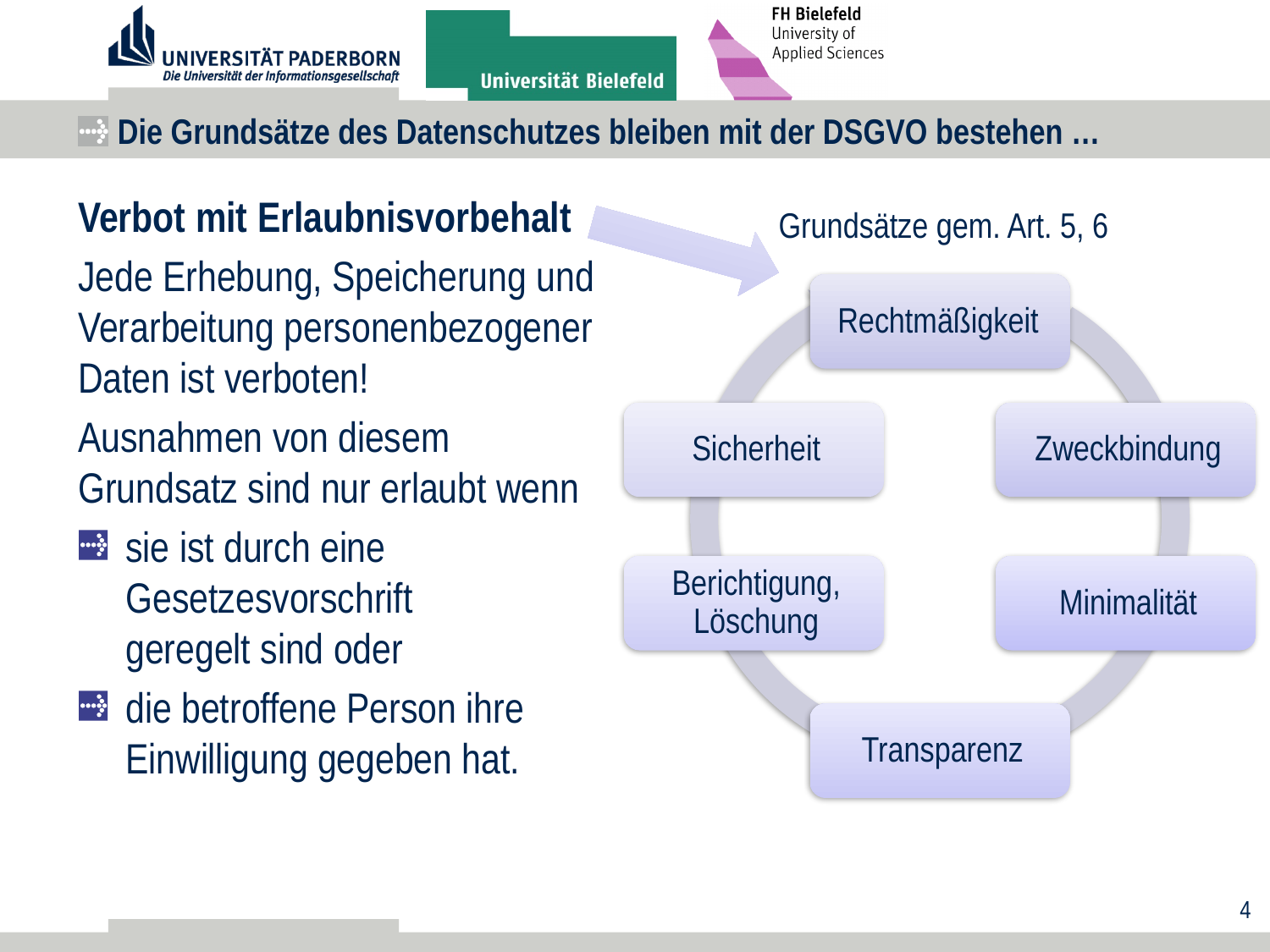

# Die Grundsätze des Datenschutzes bleiben mit der DSGVO bestehen …
Rechtmäßigkeit
Zweckbindung
Minimalität
Transparenz
Berichtigung, Löschung
Sicherheit
Verbot mit Erlaubnisvorbehalt
Jede Erhebung, Speicherung und Verarbeitung personenbezogener Daten ist verboten!
Ausnahmen von diesem Grundsatz sind nur erlaubt wenn
sie ist durch eine Gesetzesvorschrift
geregelt sind oder
die betroffene Person ihre Einwilligung gegeben hat.
Grundsätze gem. Art. 5, 6

4